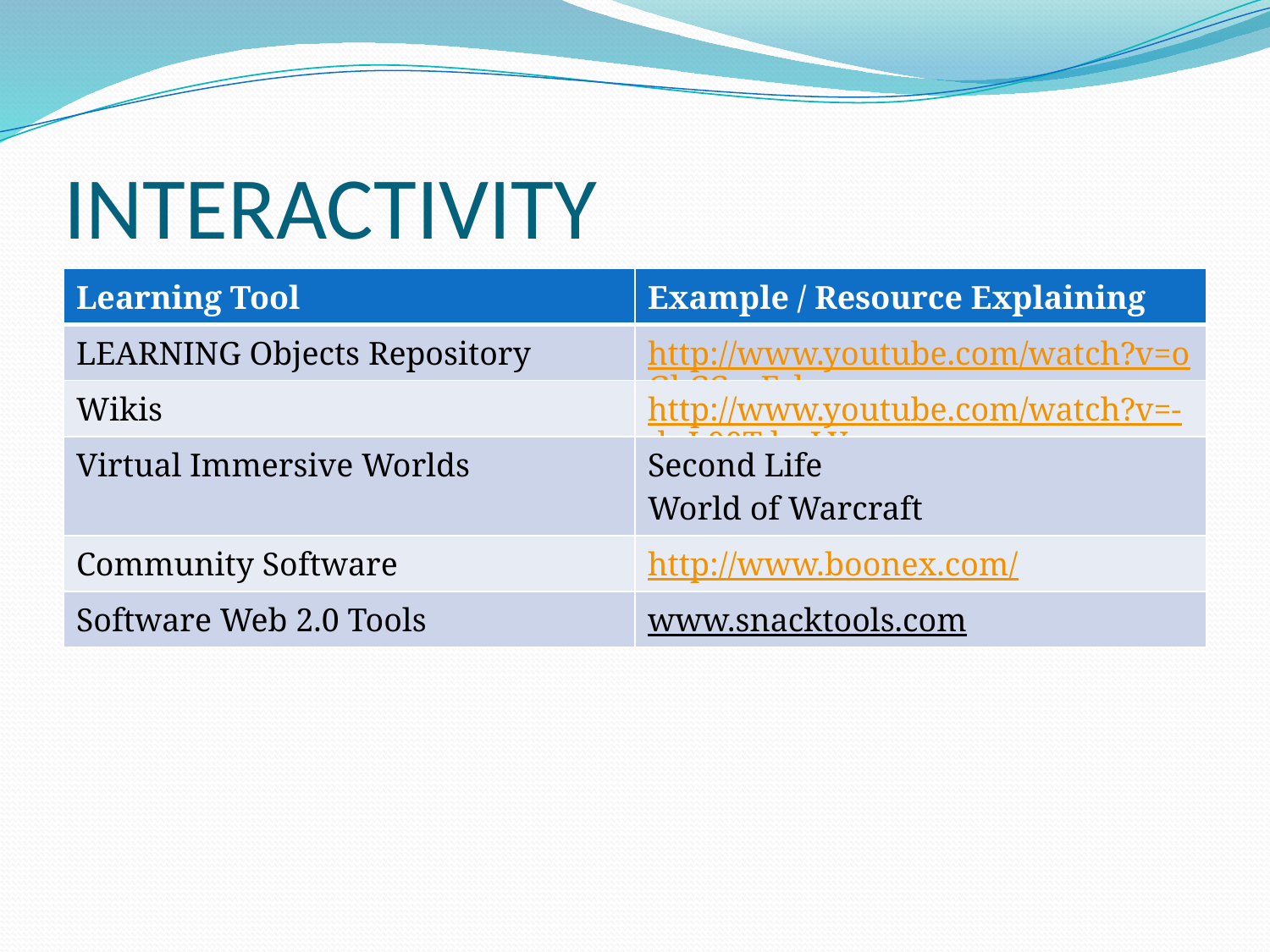

# INTERACTIVITY
| Learning Tool | Example / Resource Explaining |
| --- | --- |
| LEARNING Objects Repository | http://www.youtube.com/watch?v=oGkCCarFslw |
| Wikis | http://www.youtube.com/watch?v=-dnL00TdmLY |
| Virtual Immersive Worlds | Second Life World of Warcraft |
| Community Software | http://www.boonex.com/ |
| Software Web 2.0 Tools | www.snacktools.com |